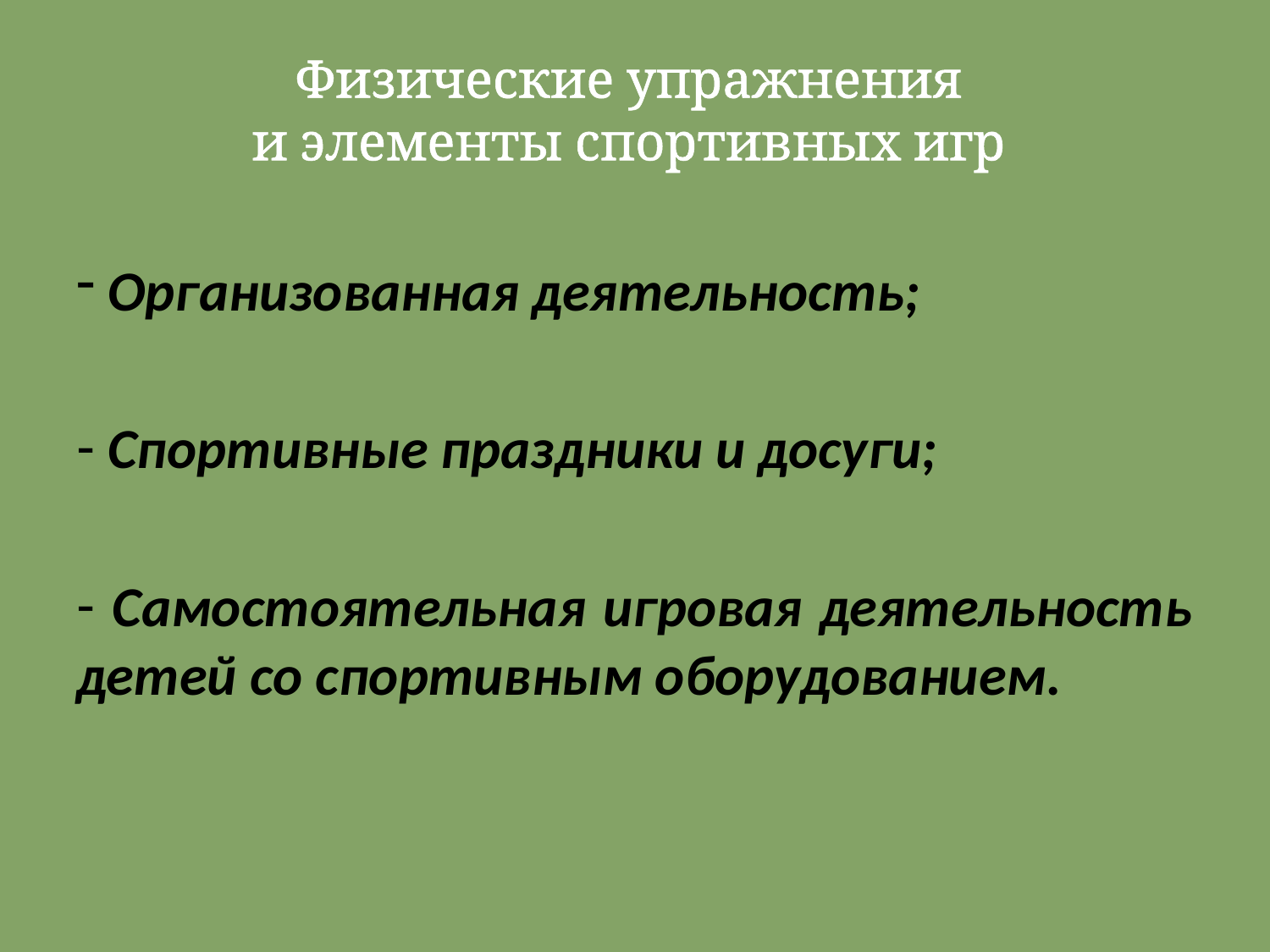

# Физические упражнения и элементы спортивных игр
 Организованная деятельность;

 Спортивные праздники и досуги;

 Самостоятельная игровая деятельность детей со спортивным оборудованием.